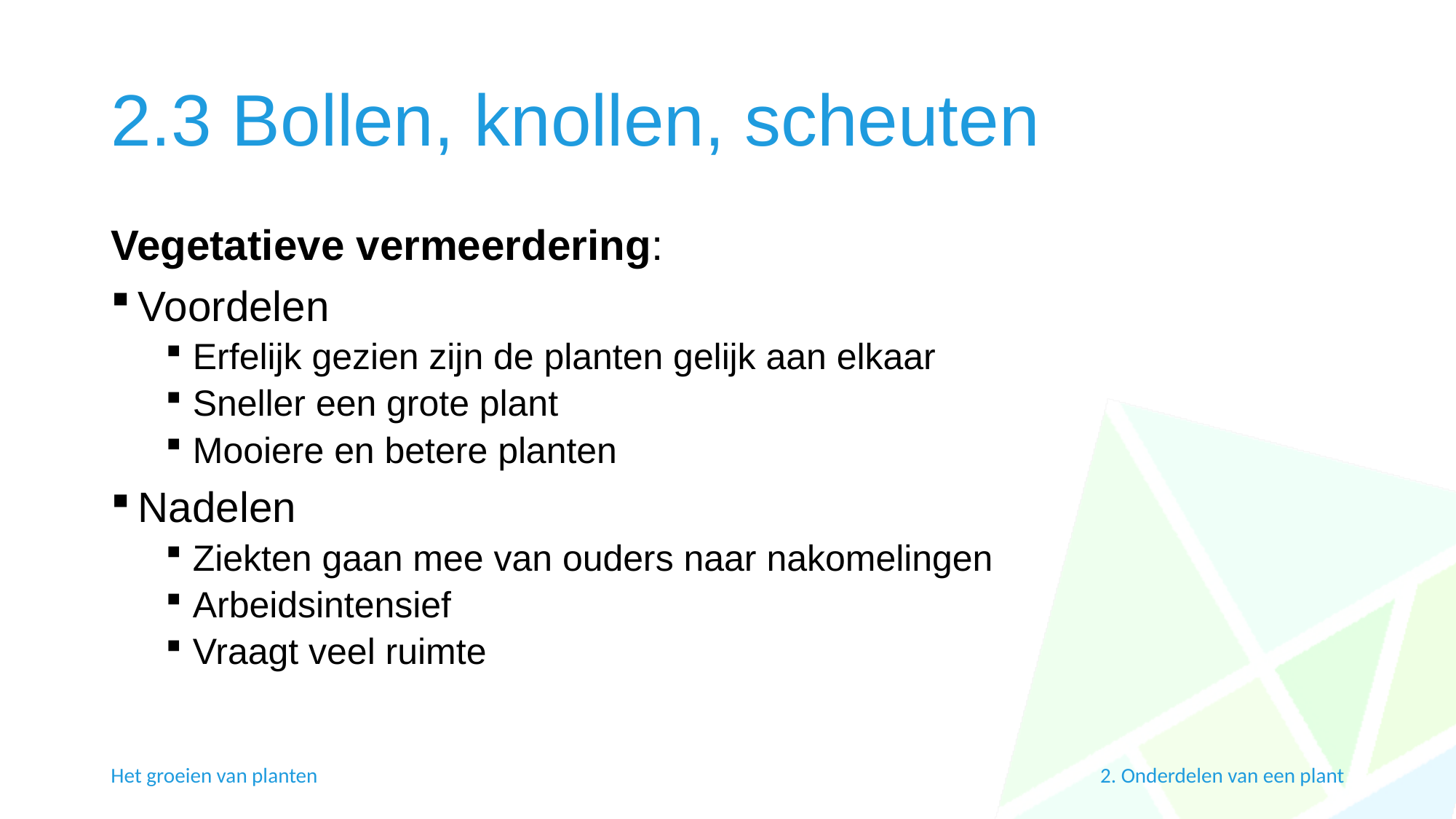

# 2.3 Bollen, knollen, scheuten
Vegetatieve vermeerdering:
Voordelen
Erfelijk gezien zijn de planten gelijk aan elkaar
Sneller een grote plant
Mooiere en betere planten
Nadelen
Ziekten gaan mee van ouders naar nakomelingen
Arbeidsintensief
Vraagt veel ruimte

Het groeien van planten
2. Onderdelen van een plant